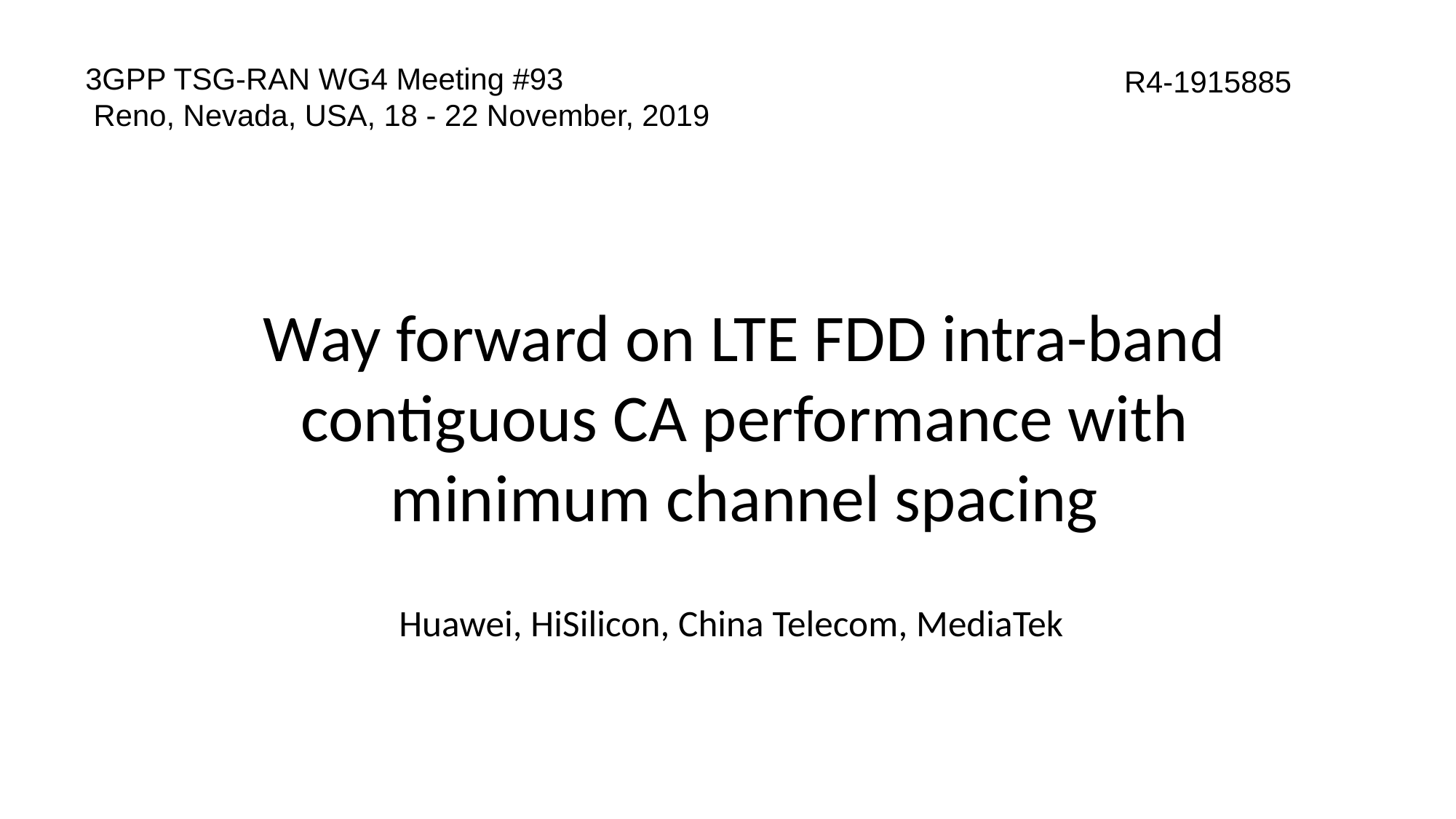

# 3GPP TSG-RAN WG4 Meeting #93 Reno, Nevada, USA, 18 - 22 November, 2019
R4-1915885
Way forward on LTE FDD intra-band contiguous CA performance with minimum channel spacing
Huawei, HiSilicon, China Telecom, MediaTek